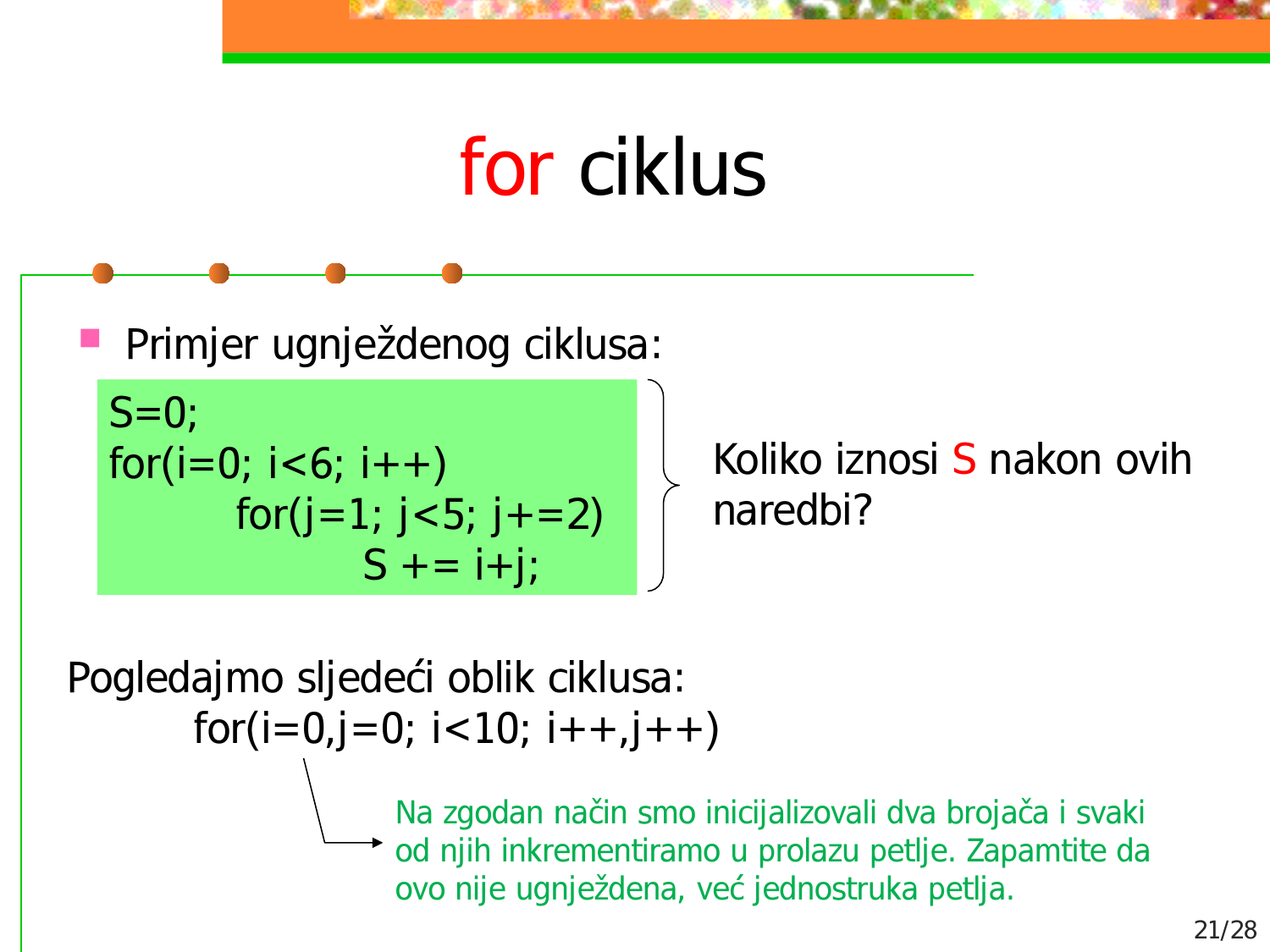

# for ciklus
Primjer ugnježdenog ciklusa:
S=0;
for(i=0; i<6; i++)
	for(j=1; j<5; j+=2)
		S += i+j;

Koliko iznosi S nakon ovih naredbi?
Pogledajmo sljedeći oblik ciklusa:
	for(i=0,j=0; i<10; i++,j++)

Na zgodan način smo inicijalizovali dva brojača i svaki od njih inkrementiramo u prolazu petlje. Zapamtite da ovo nije ugnježdena, već jednostruka petlja.
21/28